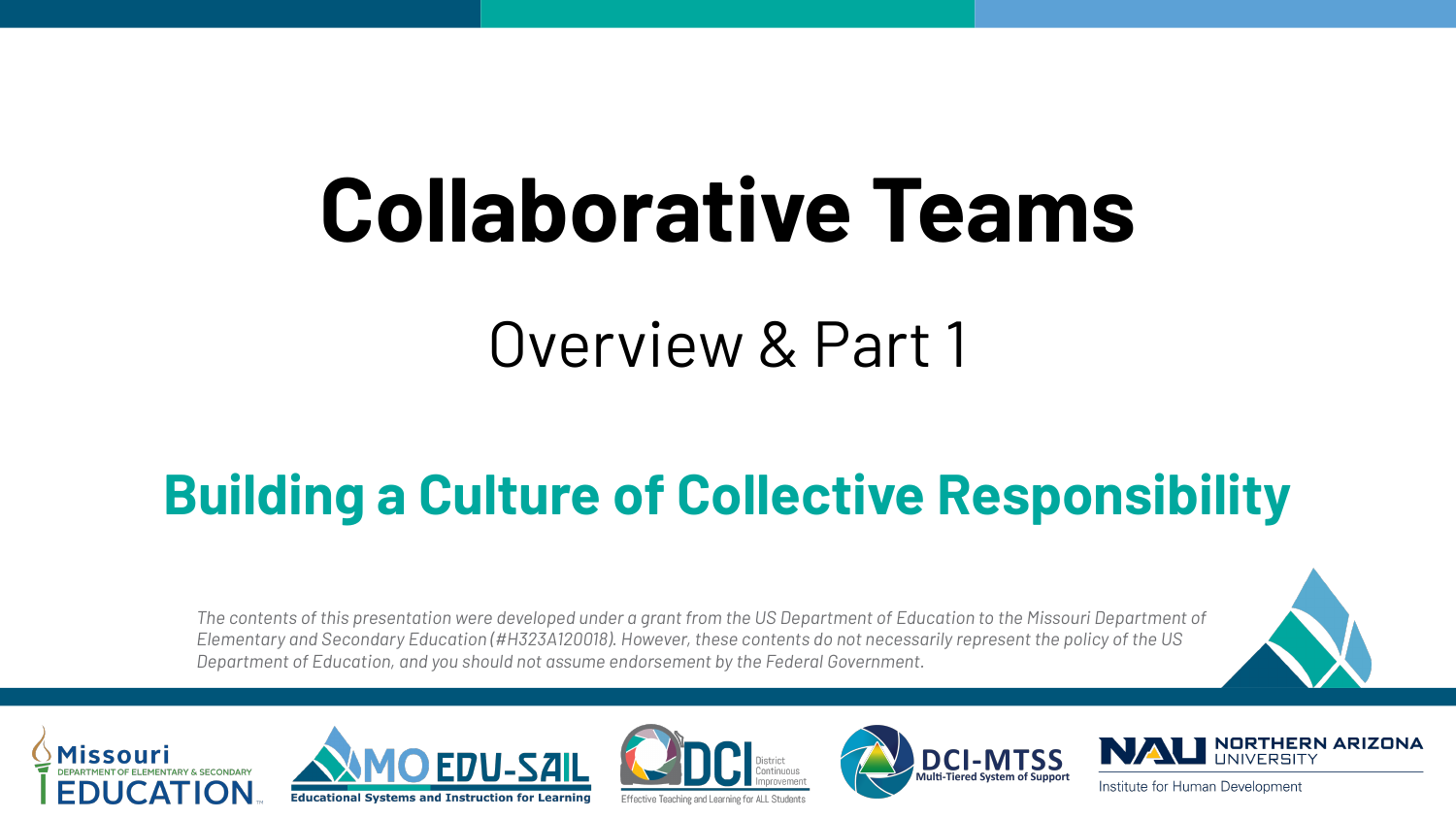

# Collaborative Teams
Overview & Part 1

Building a Culture of Collective Responsibility